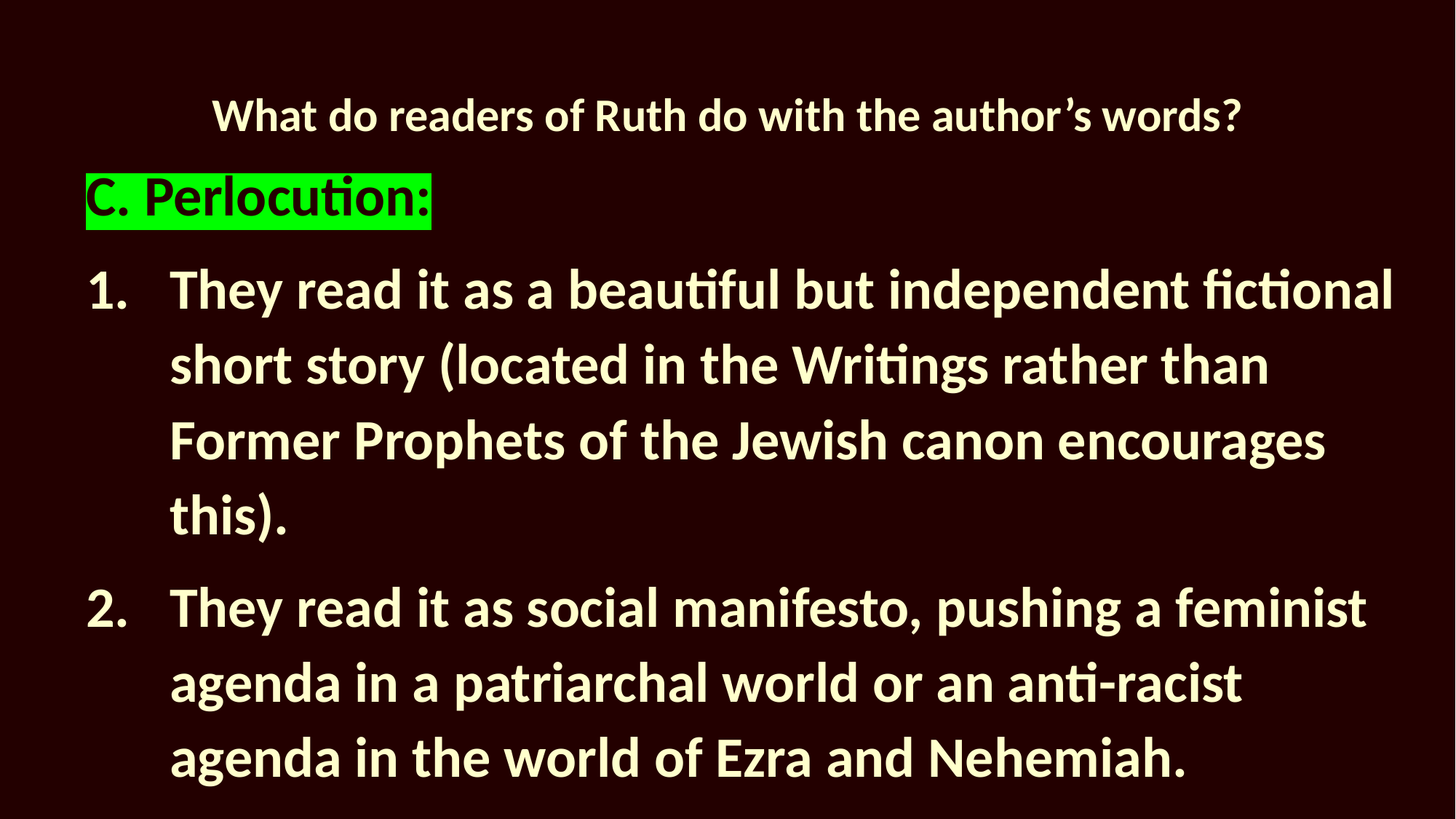

# What do readers of Ruth do with the author’s words?
C. Perlocution:
1.	They read it as a beautiful but independent fictional short story (located in the Writings rather than Former Prophets of the Jewish canon encourages this).
2.	They read it as social manifesto, pushing a feminist agenda in a patriarchal world or an anti-racist agenda in the world of Ezra and Nehemiah.